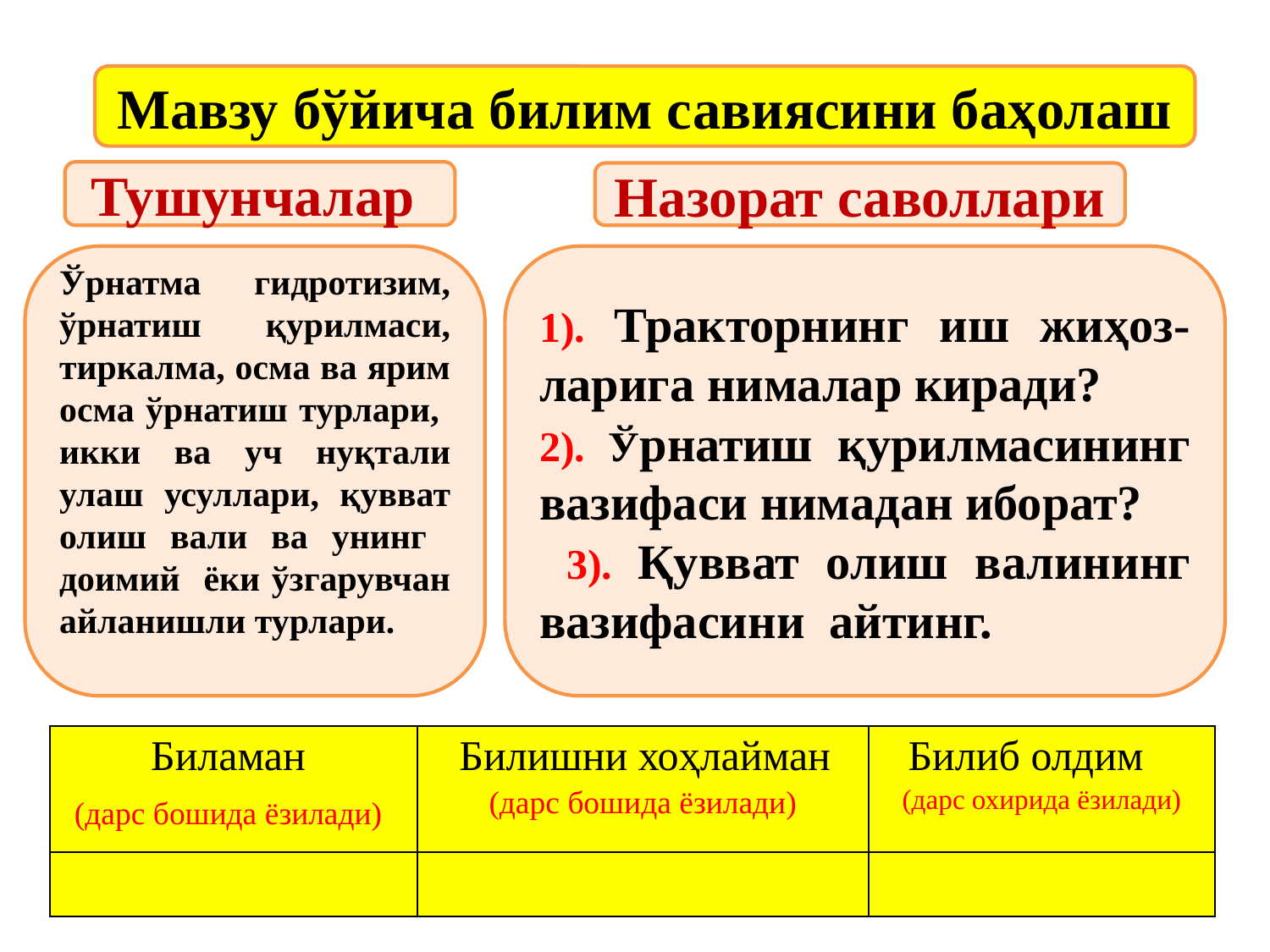

Мавзу бўйича билим савиясини баҳолаш
Тушунчалар
Назорат саволлари
1). Тракторнинг иш жиҳоз-ларига нималар киради?
2). Ўрнатиш қурилмасининг вазифаси нимадан иборат?
 3). Қувват олиш валининг вазифасини  айтинг.
Ўрнатма гидротизим, ўрнатиш қурилмаси, тиркалма, осма ва ярим осма ўрнатиш турлари,  икки ва уч нуқтали улаш усуллари, қувват олиш вали ва унинг  доимий  ёки ўзгарувчан айланишли турлари.

| Биламан (дарс бошида ёзилади) | Билишни хоҳлайман (дарс бошида ёзилади) | Билиб олдим (дарс охирида ёзилади) |
| --- | --- | --- |
|  |  |  |